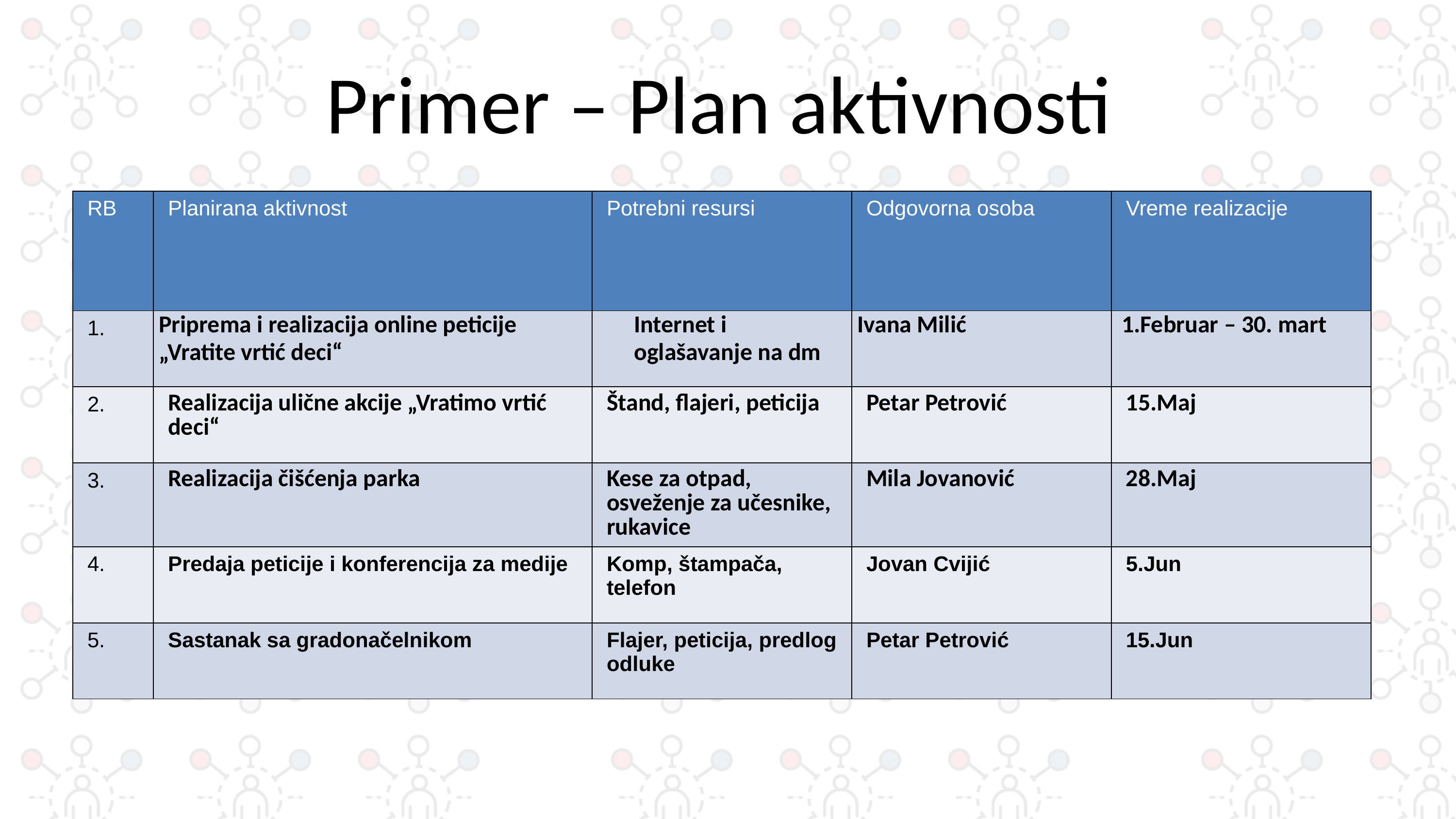

# Primer – Plan aktivnosti
| RB | Planirana aktivnost | Potrebni resursi | Odgovorna osoba | Vreme realizacije |
| --- | --- | --- | --- | --- |
| 1. | Priprema i realizacija online peticije „Vratite vrtić deci“ | Internet i oglašavanje na dm | Ivana Milić | 1.Februar – 30. mart |
| 2. | Realizacija ulične akcije „Vratimo vrtić deci“ | Štand, flajeri, peticija | Petar Petrović | 15.Maj |
| 3. | Realizacija čišćenja parka | Kese za otpad, osveženje za učesnike, rukavice | Mila Jovanović | 28.Maj |
| 4. | Predaja peticije i konferencija za medije | Komp, štampača, telefon | Jovan Cvijić | 5.Jun |
| 5. | Sastanak sa gradonačelnikom | Flajer, peticija, predlog odluke | Petar Petrović | 15.Jun |